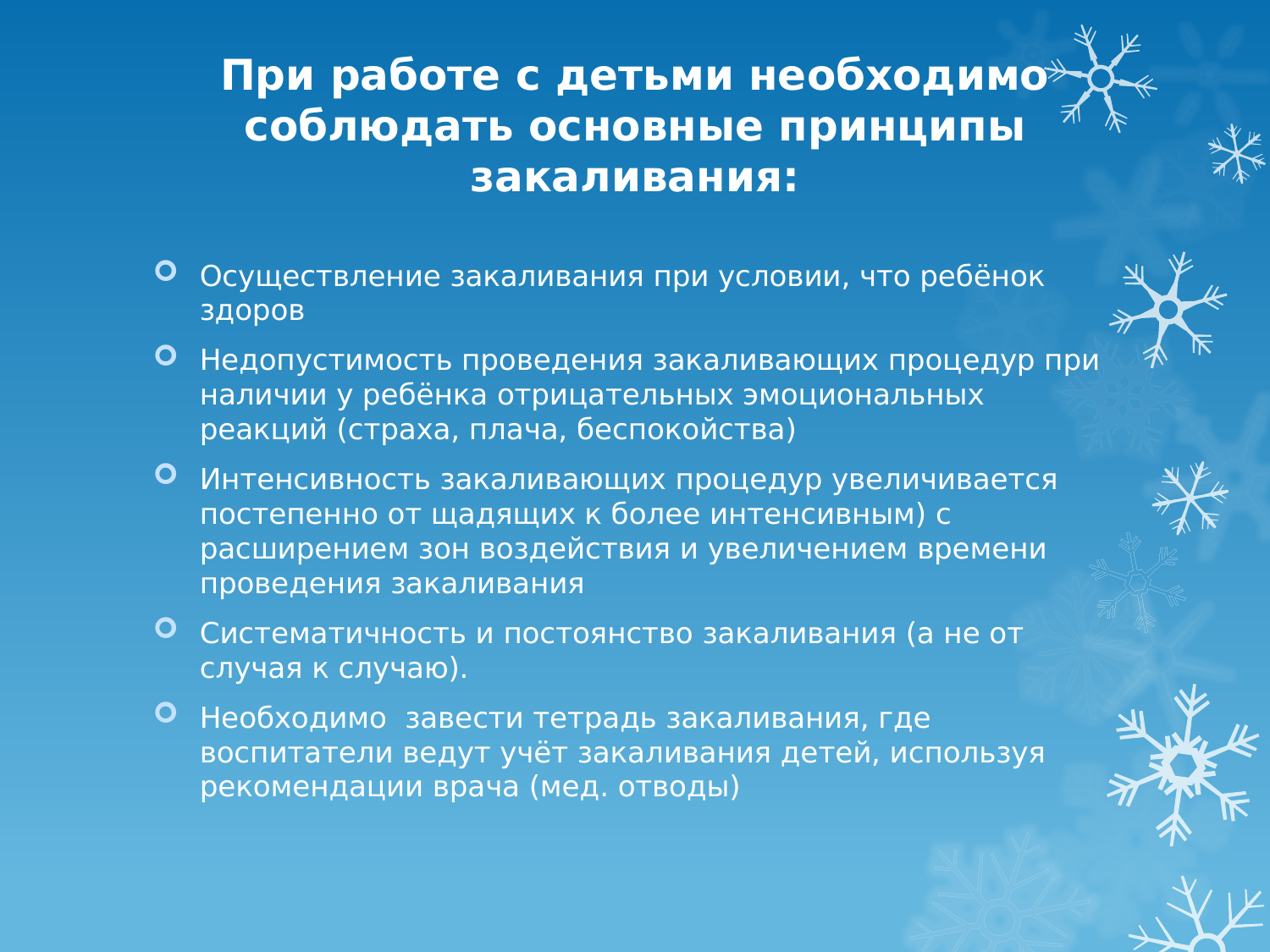

# При работе с детьми необходимо соблюдать основные принципы закаливания:
Осуществление закаливания при условии, что ребёнок здоров
Недопустимость проведения закаливающих процедур при наличии у ребёнка отрицательных эмоциональных реакций (страха, плача, беспокойства)
Интенсивность закаливающих процедур увеличивается постепенно от щадящих к более интенсивным) с расширением зон воздействия и увеличением времени проведения закаливания
Систематичность и постоянство закаливания (а не от случая к случаю).
Необходимо  завести тетрадь закаливания, где воспитатели ведут учёт закаливания детей, используя рекомендации врача (мед. отводы)